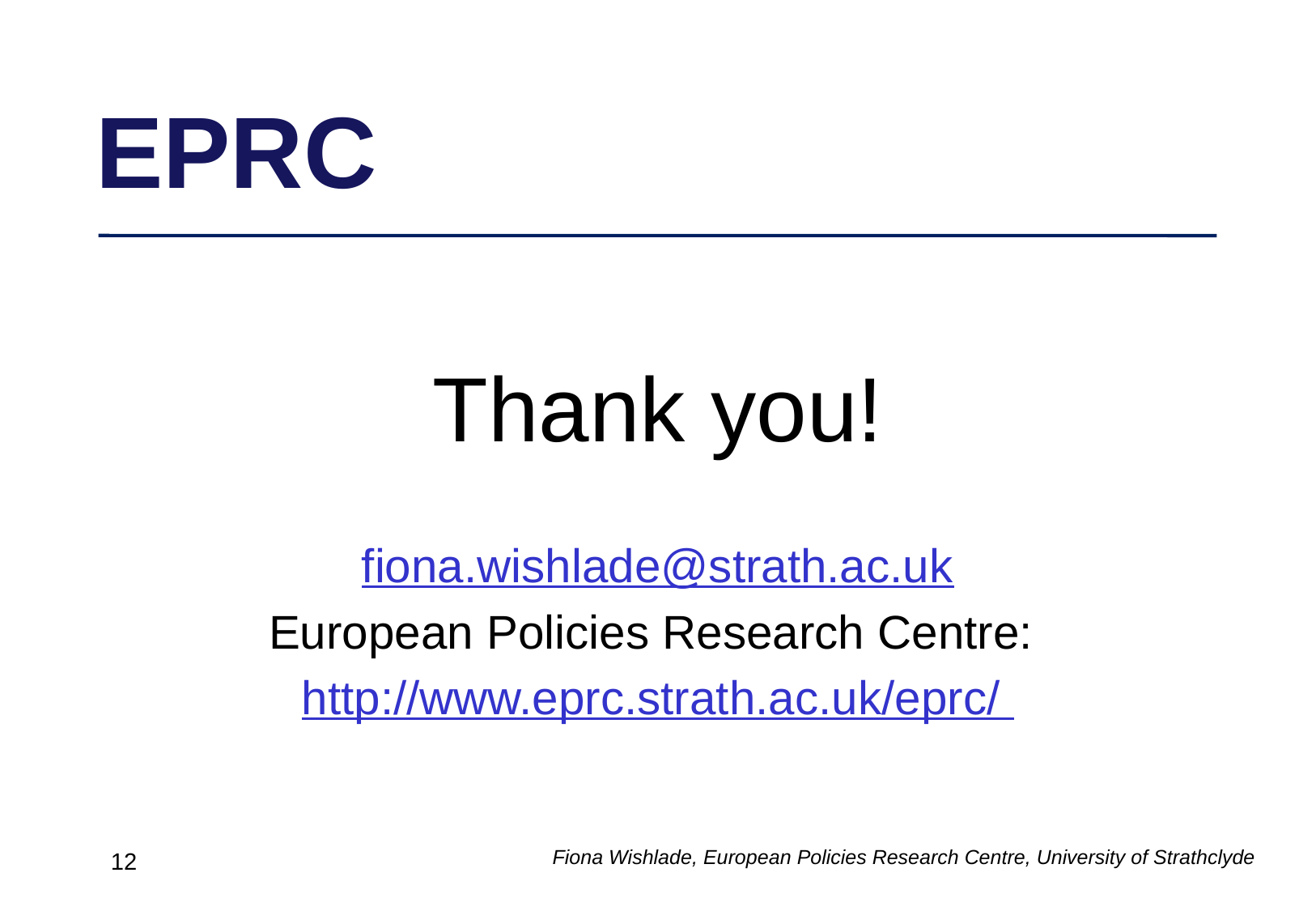

Thank you!

fiona.wishlade@strath.ac.uk
European Policies Research Centre:
http://www.eprc.strath.ac.uk/eprc/
Fiona Wishlade, European Policies Research Centre, University of Strathclyde

12